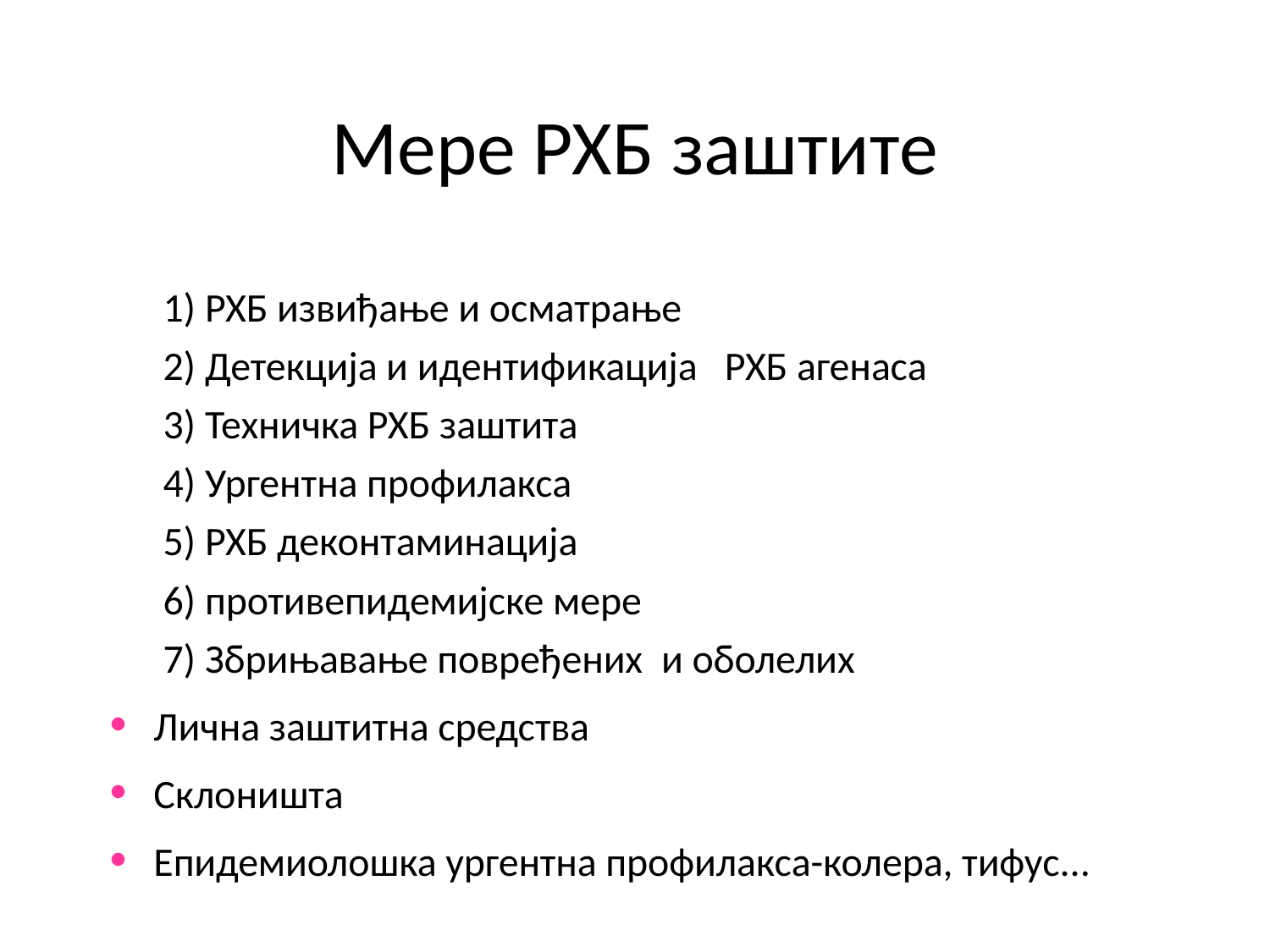

# Мере РХБ заштите
	 1) РХБ извиђање и осматрање
	 2) Детекција и идентификација   РХБ агенаса
	 3) Техничка РХБ заштита
	 4) Ургентна профилакса
	 5) РХБ деконтаминација
	 6) противепидемијске мере
	 7) Збрињавање повређених  и оболелих
Лична заштитна средства
Склоништа
Епидемиолошка ургентна профилакса-колера, тифус...